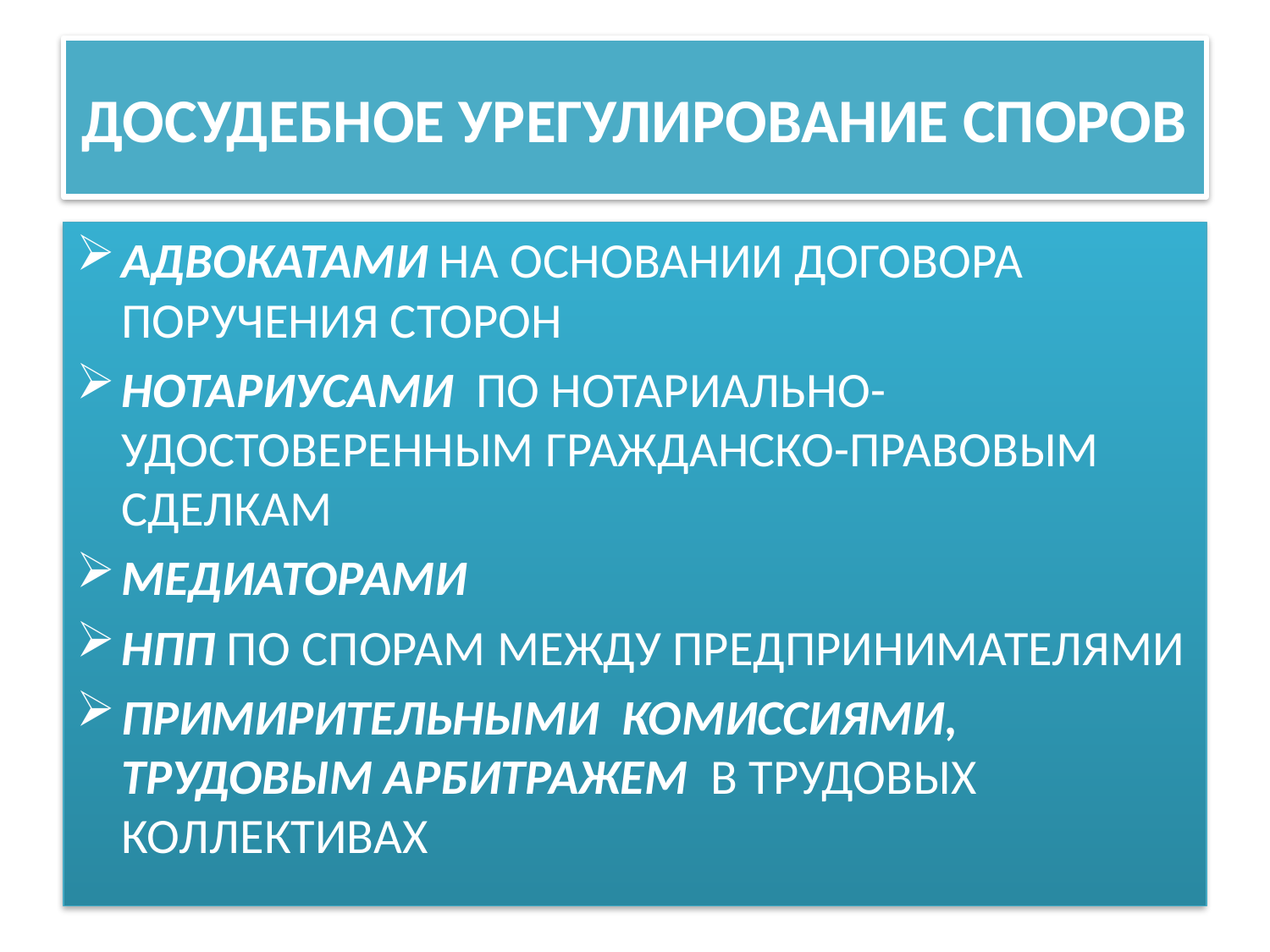

# ДОСУДЕБНОЕ УРЕГУЛИРОВАНИЕ СПОРОВ
АДВОКАТАМИ НА ОСНОВАНИИ ДОГОВОРА ПОРУЧЕНИЯ СТОРОН
НОТАРИУСАМИ  ПО НОТАРИАЛЬНО-УДОСТОВЕРЕННЫМ ГРАЖДАНСКО-ПРАВОВЫМ СДЕЛКАМ
МЕДИАТОРАМИ
НПП ПО СПОРАМ МЕЖДУ ПРЕДПРИНИМАТЕЛЯМИ
ПРИМИРИТЕЛЬНЫМИ  КОМИССИЯМИ, ТРУДОВЫМ АРБИТРАЖЕМ  В ТРУДОВЫХ КОЛЛЕКТИВАХ